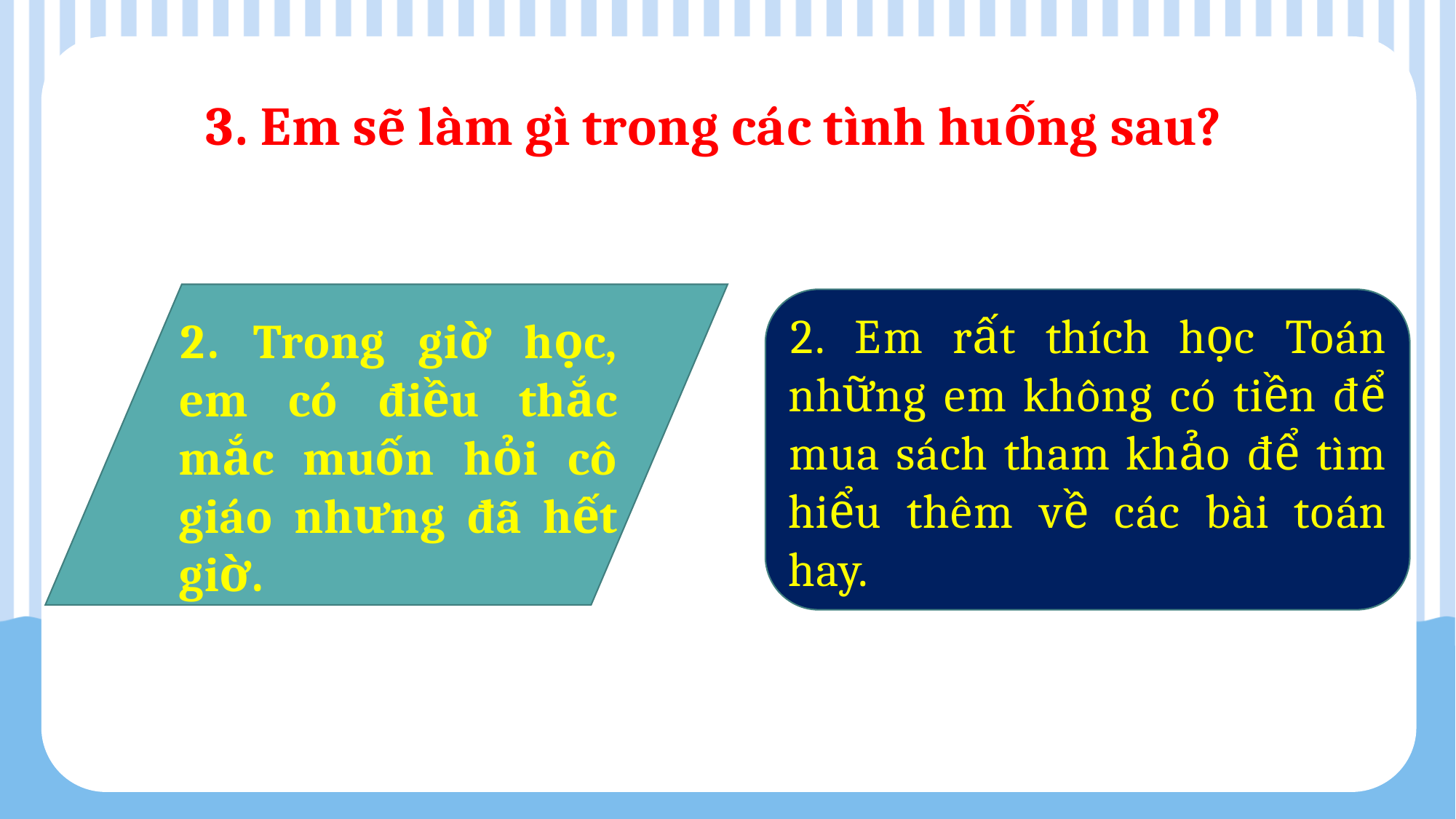

3. Em sẽ làm gì trong các tình huống sau?

2. Trong giờ học, em có điều thắc mắc muốn hỏi cô giáo nhưng đã hết giờ.

2. Em rất thích học Toán những em không có tiền để mua sách tham khảo để tìm hiểu thêm về các bài toán hay.